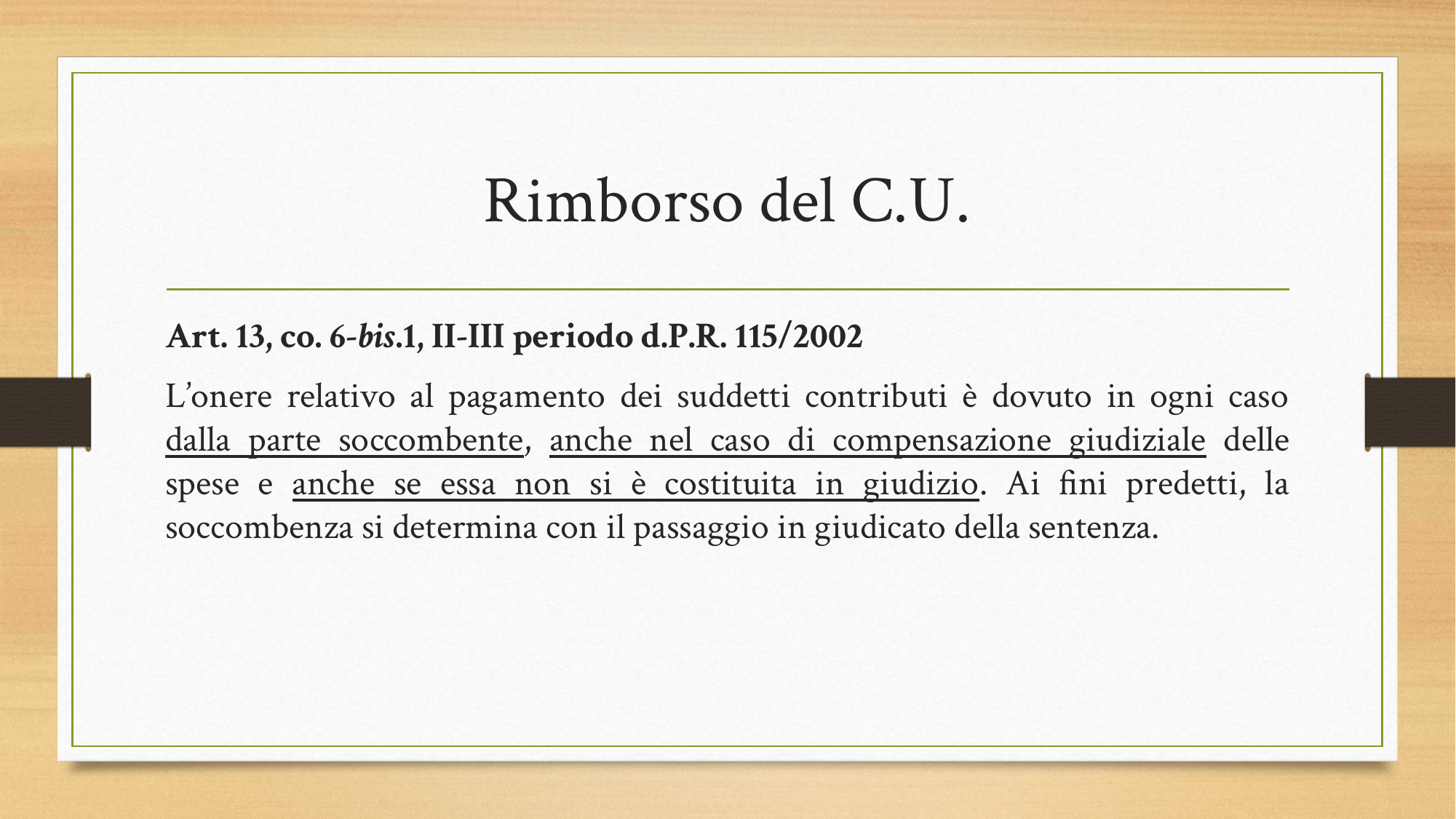

# Rimborso del C.U.
Art. 13, co. 6-bis.1, II-III periodo d.P.R. 115/2002
L’onere relativo al pagamento dei suddetti contributi è dovuto in ogni caso dalla parte soccombente, anche nel caso di compensazione giudiziale delle spese e anche se essa non si è costituita in giudizio. Ai fini predetti, la soccombenza si determina con il passaggio in giudicato della sentenza.